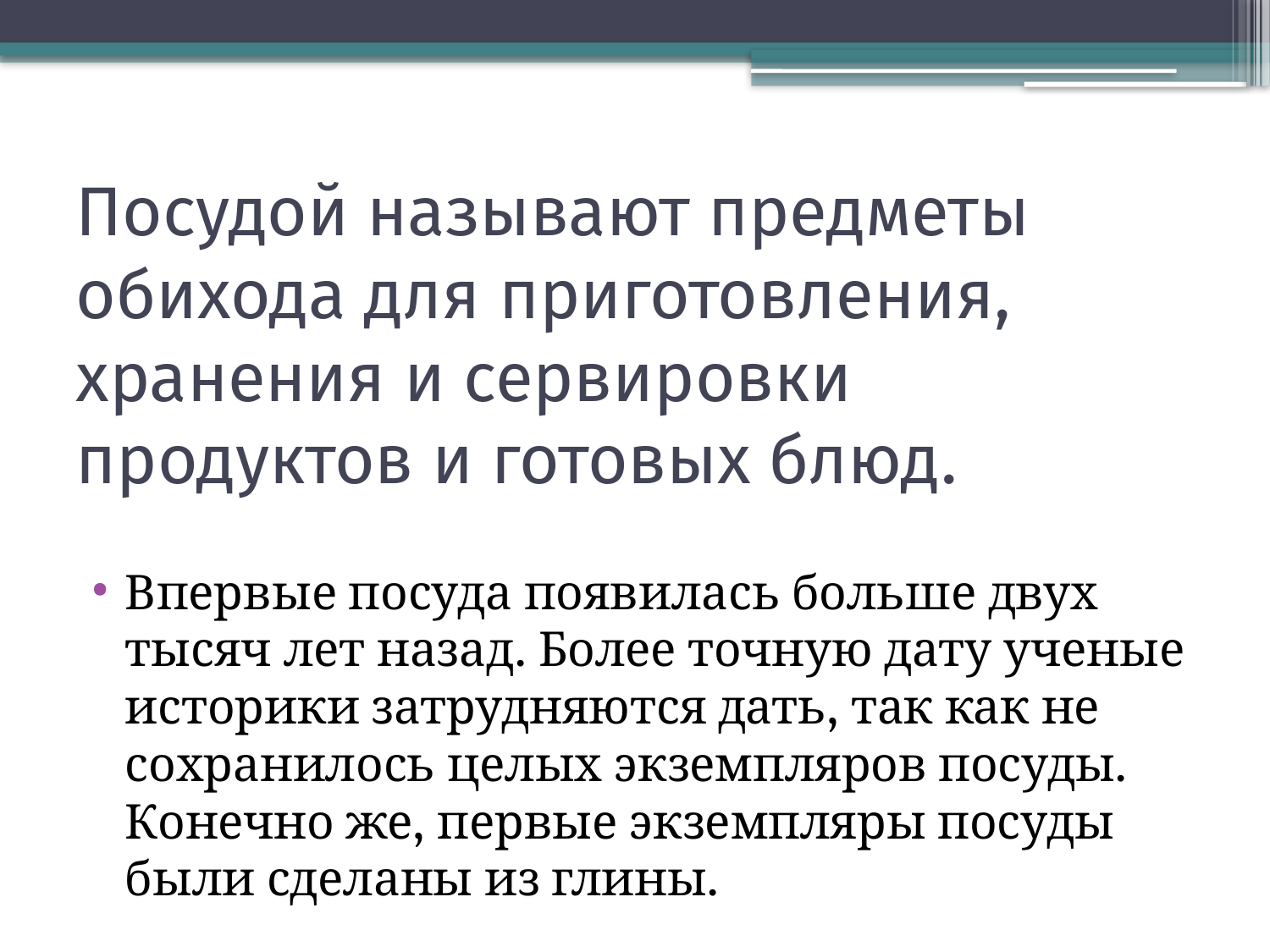

# Посудой называют предметы обихода для приготовления, хранения и сервировки продуктов и готовых блюд.
Впервые посуда появилась больше двух тысяч лет назад. Более точную дату ученые историки затрудняются дать, так как не сохранилось целых экземпляров посуды. Конечно же, первые экземпляры посуды были сделаны из глины.